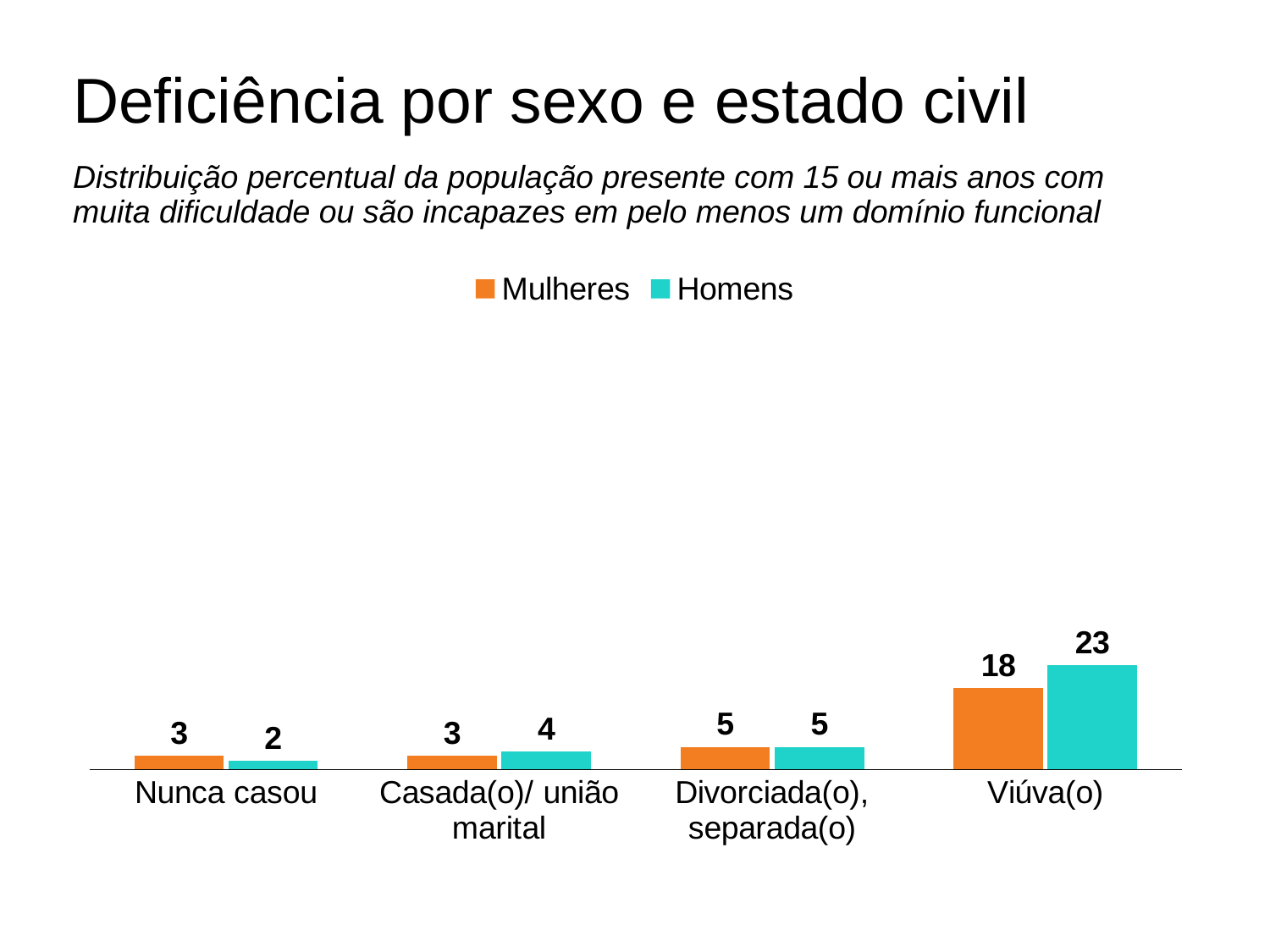

# Deficiência por sexo e estado civil
Distribuição percentual da população presente com 15 ou mais anos com muita dificuldade ou são incapazes em pelo menos um domínio funcional

### Chart

| Category | Mulheres | Homens |
|---|---|---|
| Nunca casou | 3.0 | 2.0 |
| Casada(o)/ união marital | 3.0 | 4.0 |
| Divorciada(o), separada(o) | 5.0 | 5.0 |
| Viúva(o) | 18.0 | 23.0 |